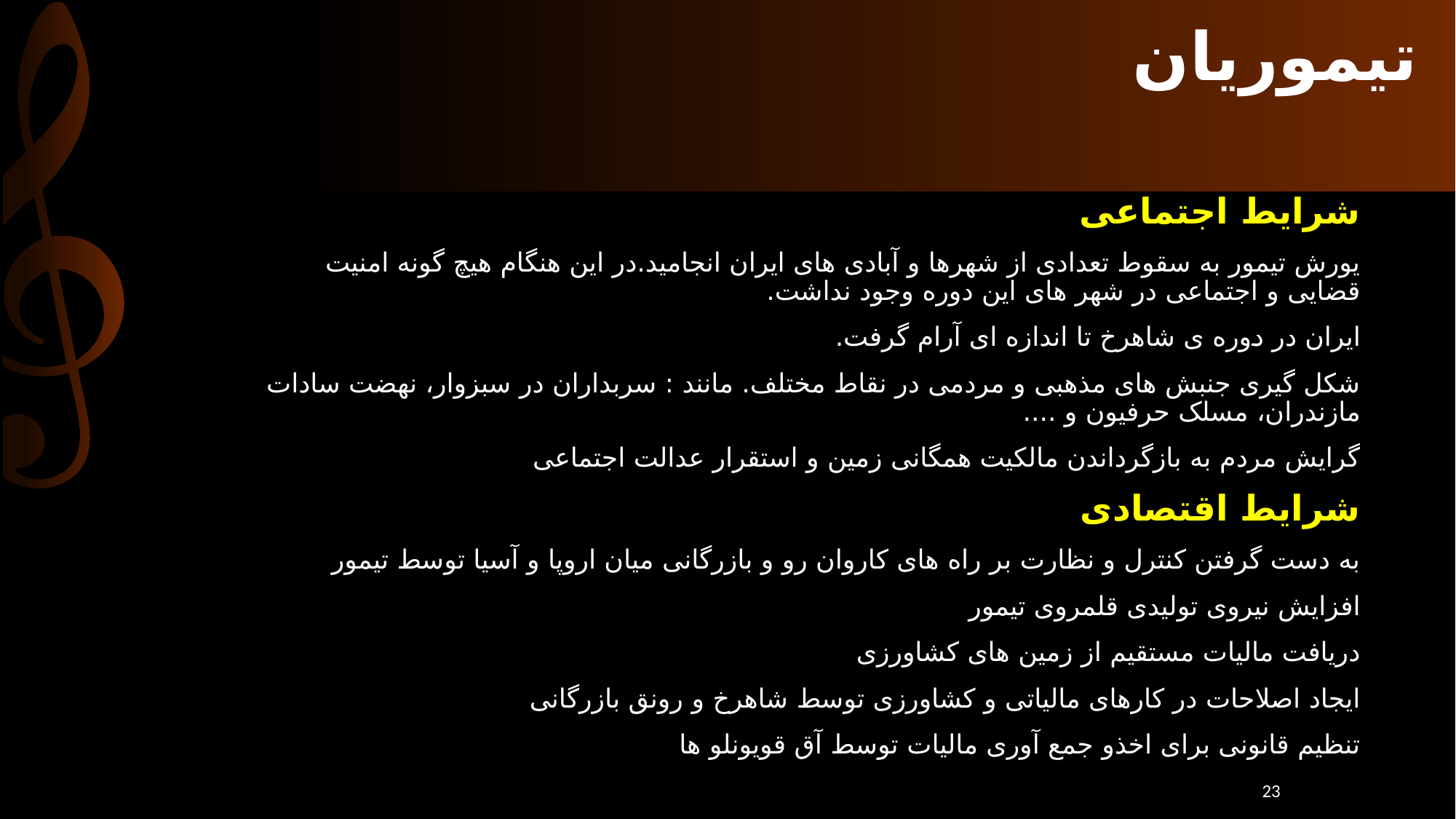

# تیموریان
شرایط اجتماعی
یورش تیمور به سقوط تعدادی از شهرها و آبادی های ایران انجامید.در این هنگام هیچ گونه امنیت قضایی و اجتماعی در شهر های این دوره وجود نداشت.
ایران در دوره ی شاهرخ تا اندازه ای آرام گرفت.
شکل گیری جنبش های مذهبی و مردمی در نقاط مختلف. مانند : سربداران در سبزوار، نهضت سادات مازندران، مسلک حرفیون و ....
گرایش مردم به بازگرداندن مالکیت همگانی زمین و استقرار عدالت اجتماعی
شرایط اقتصادی
به دست گرفتن کنترل و نظارت بر راه های کاروان رو و بازرگانی میان اروپا و آسیا توسط تیمور
افزایش نیروی تولیدی قلمروی تیمور
دریافت مالیات مستقیم از زمین های کشاورزی
ایجاد اصلاحات در کارهای مالیاتی و کشاورزی توسط شاهرخ و رونق بازرگانی
تنظیم قانونی برای اخذو جمع آوری مالیات توسط آق قویونلو ها
23